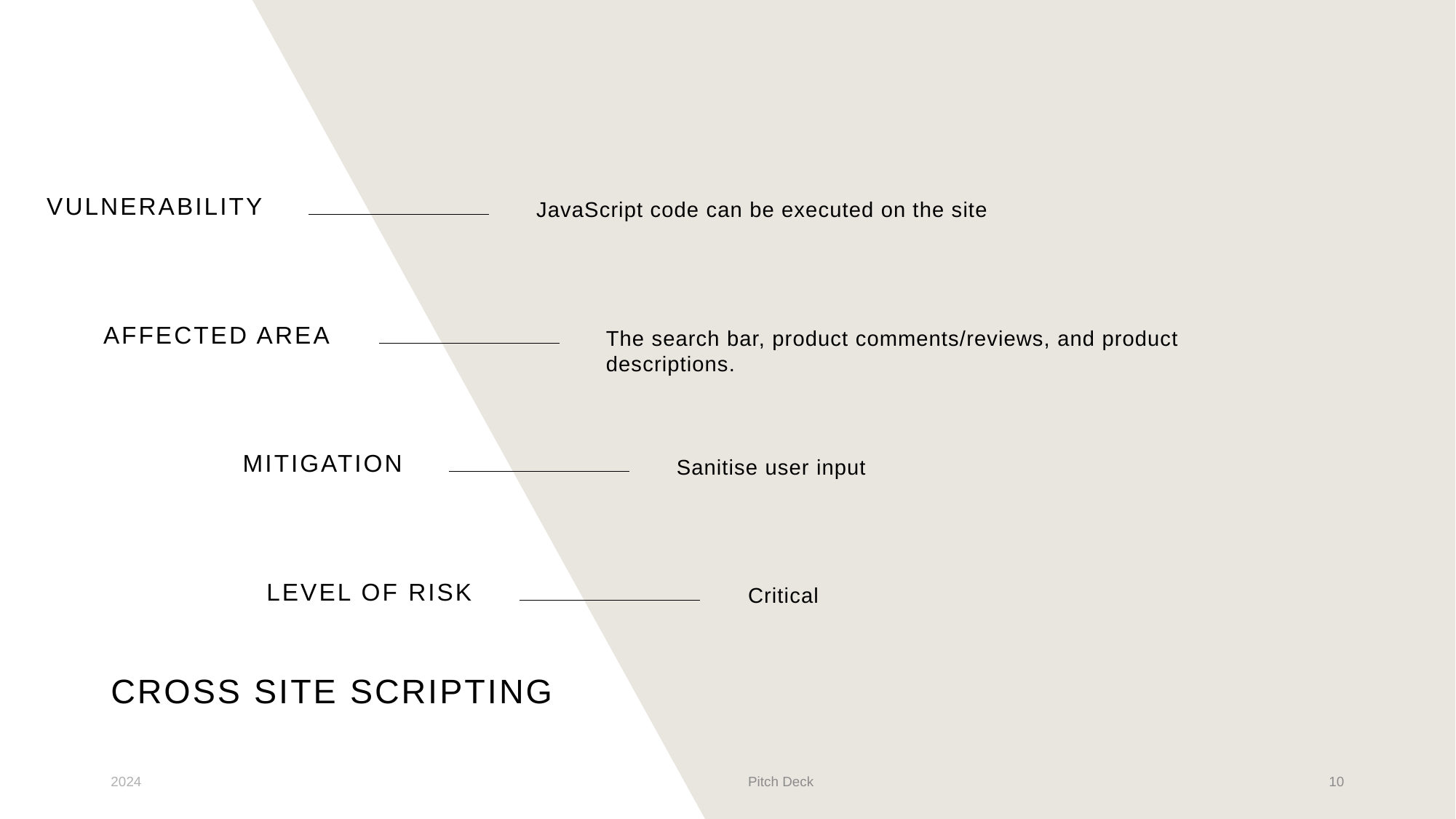

Vulnerability
JavaScript code can be executed on the site
Affected Area
The search bar, product comments/reviews, and product descriptions.
Mitigation
Sanitise user input
Level of Risk
Critical
# Cross Site Scripting
2024
Pitch Deck
10